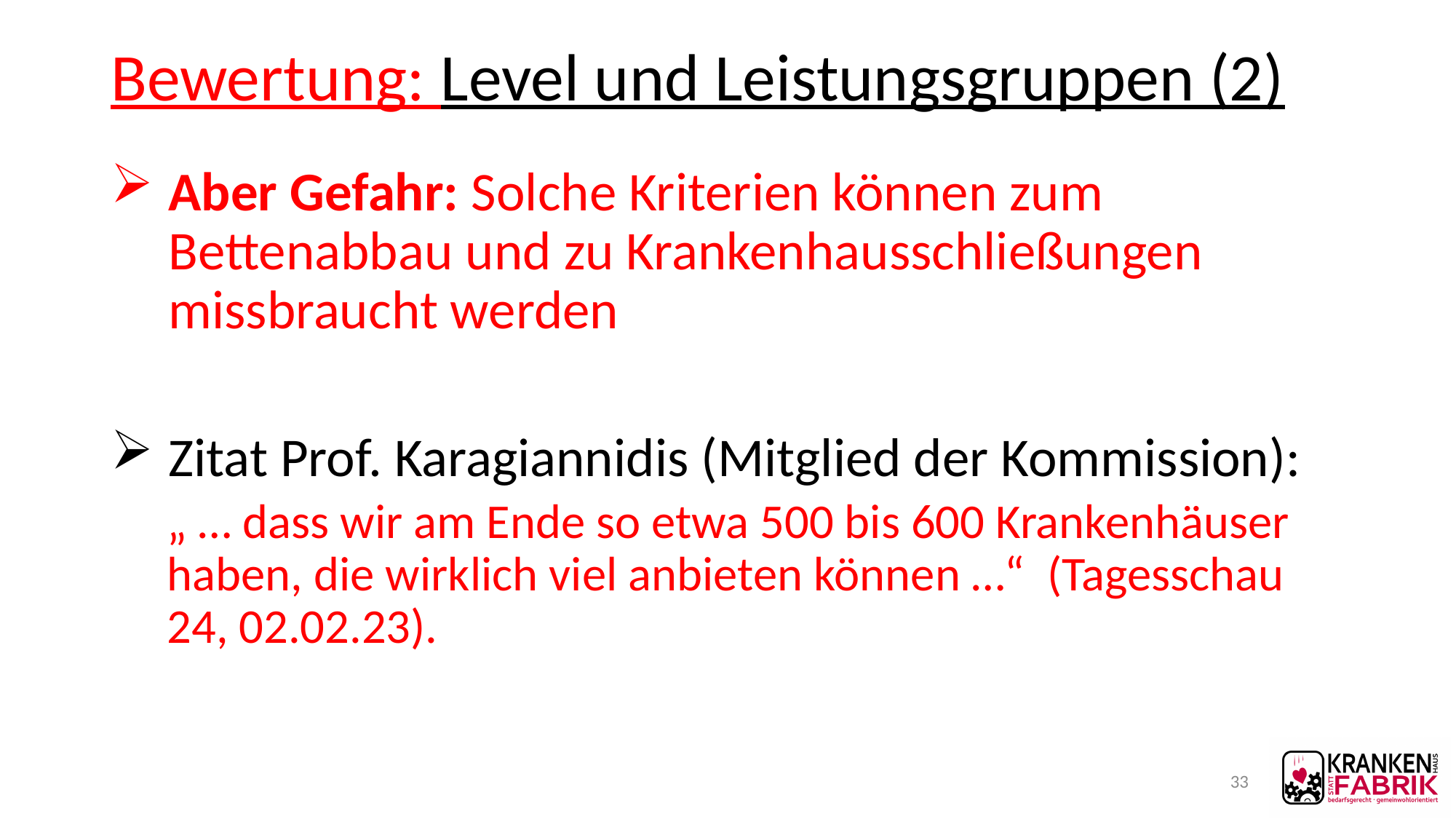

# Bewertung: Level und Leistungsgruppen (2)
Aber Gefahr: Solche Kriterien können zum Bettenabbau und zu Krankenhausschließungen missbraucht werden

Zitat Prof. Karagiannidis (Mitglied der Kommission):
„ … dass wir am Ende so etwa 500 bis 600 Krankenhäuser haben, die wirklich viel anbieten können …“  (Tagesschau 24, 02.02.23).
33